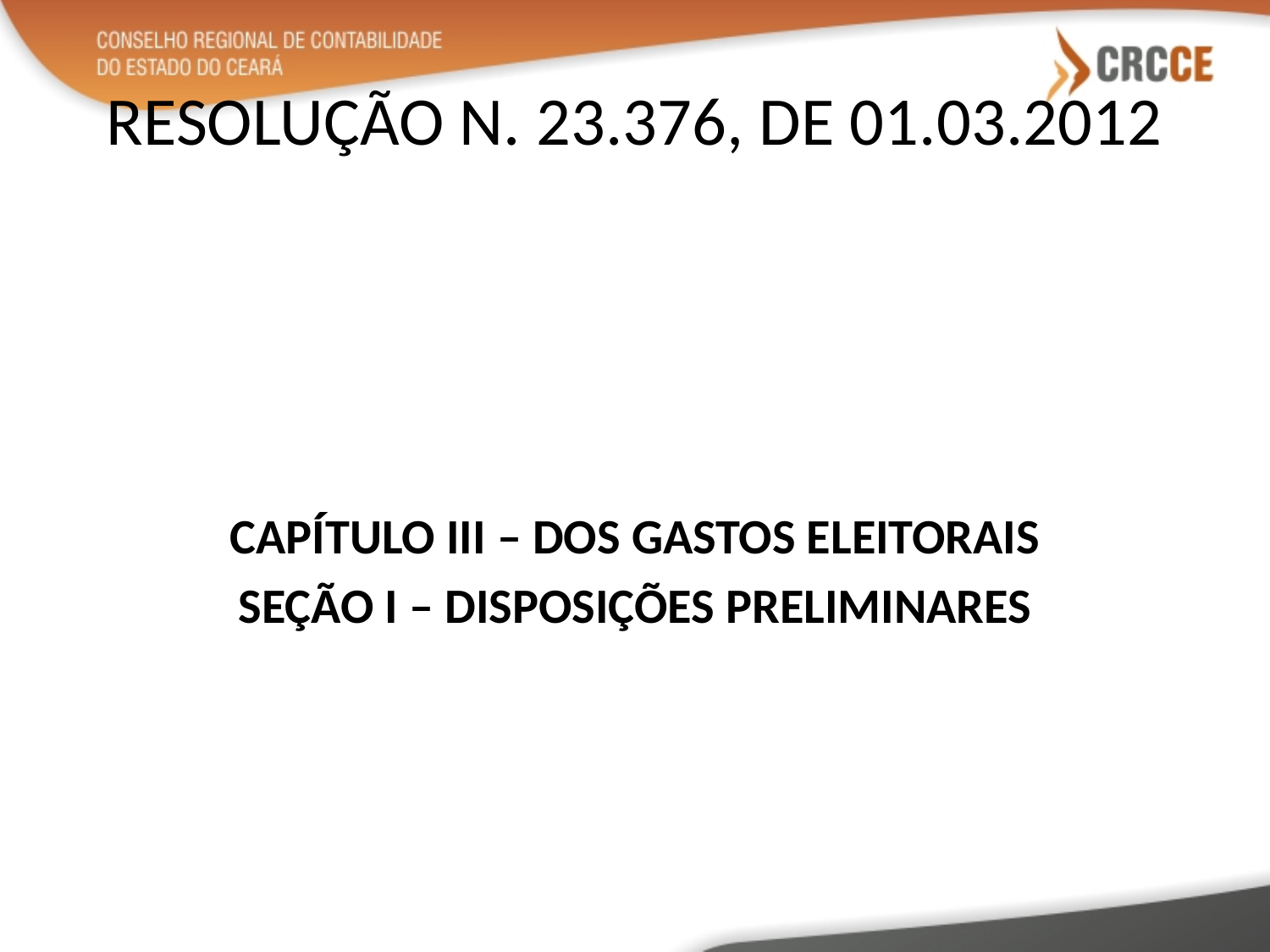

# RESOLUÇÃO N. 23.376, DE 01.03.2012

CAPÍTULO III – DOS GASTOS ELEITORAIS
SEÇÃO I – DISPOSIÇÕES PRELIMINARES